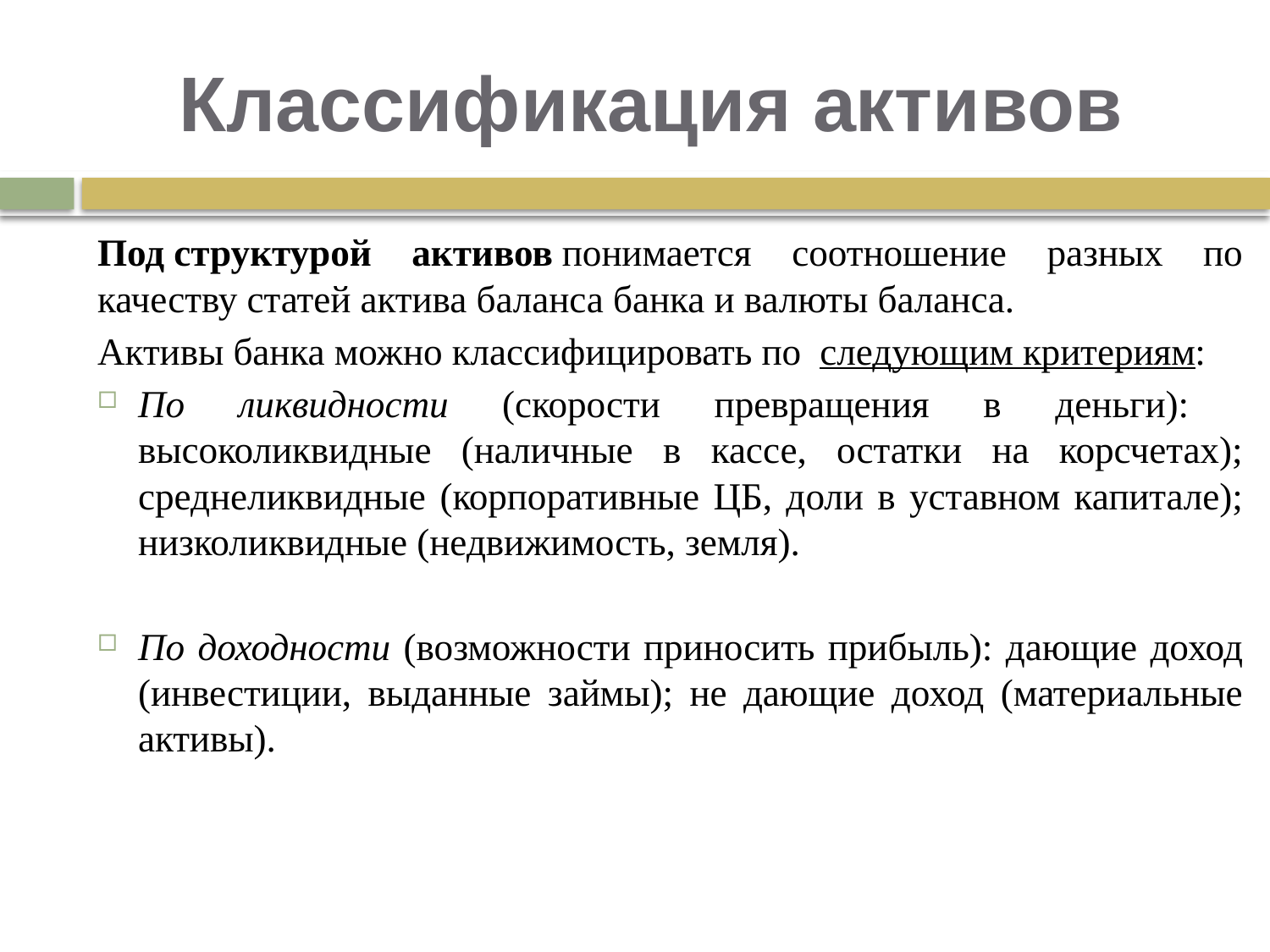

# Классификация активов
Под структурой активов понимается соотношение разных по качеству статей актива баланса банка и валюты баланса.
Активы банка можно классифицировать по  следующим критериям:
По ликвидности (скорости превращения в деньги):  высоколиквидные (наличные в кассе, остатки на корсчетах); среднеликвидные (корпоративные ЦБ, доли в уставном капитале); низколиквидные (недвижимость, земля).

По доходности (возможности приносить прибыль): дающие доход (инвестиции, выданные займы); не дающие доход (материальные активы).